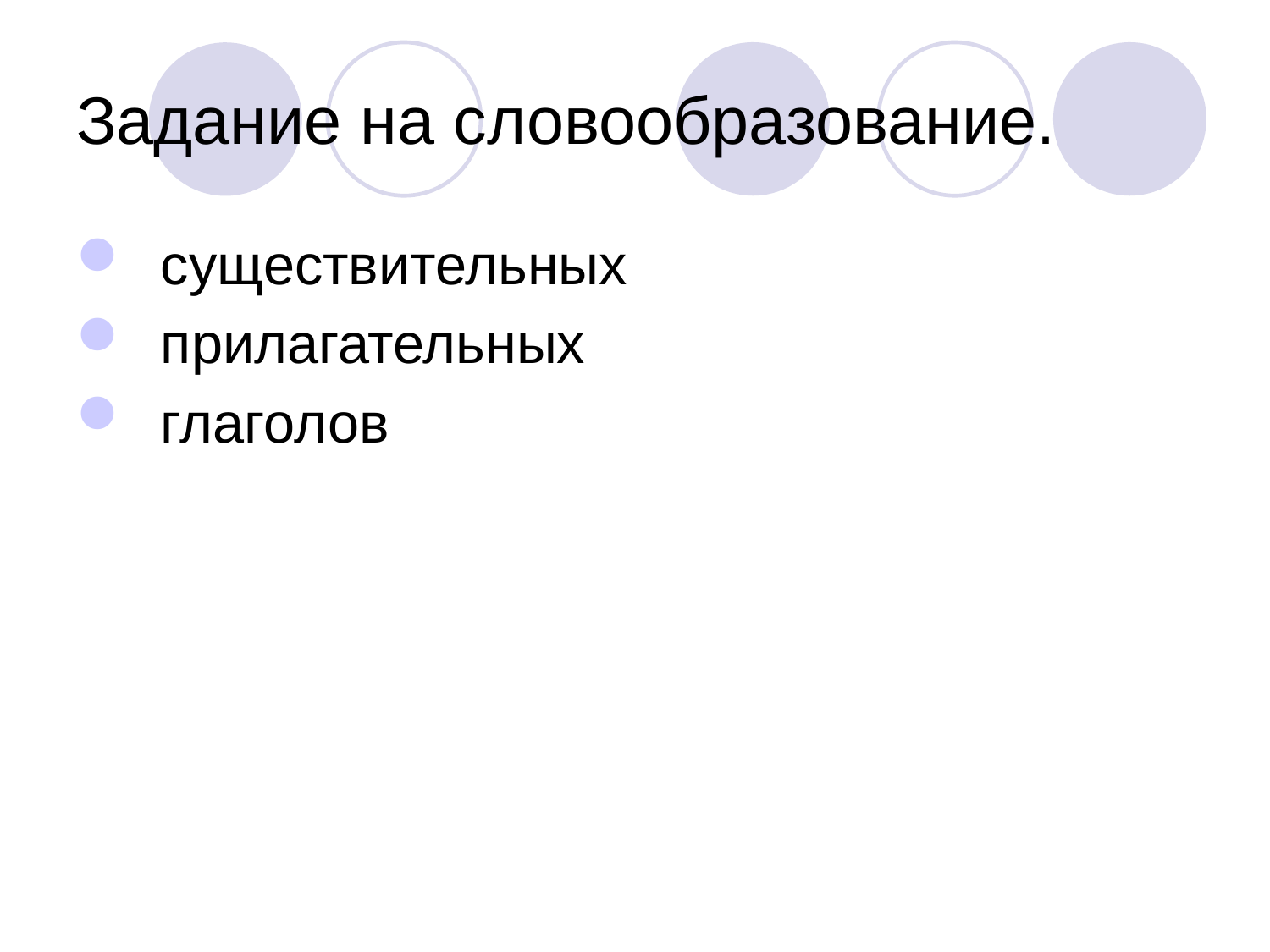

# Задание на словообразование.
существительных
прилагательных
глаголов